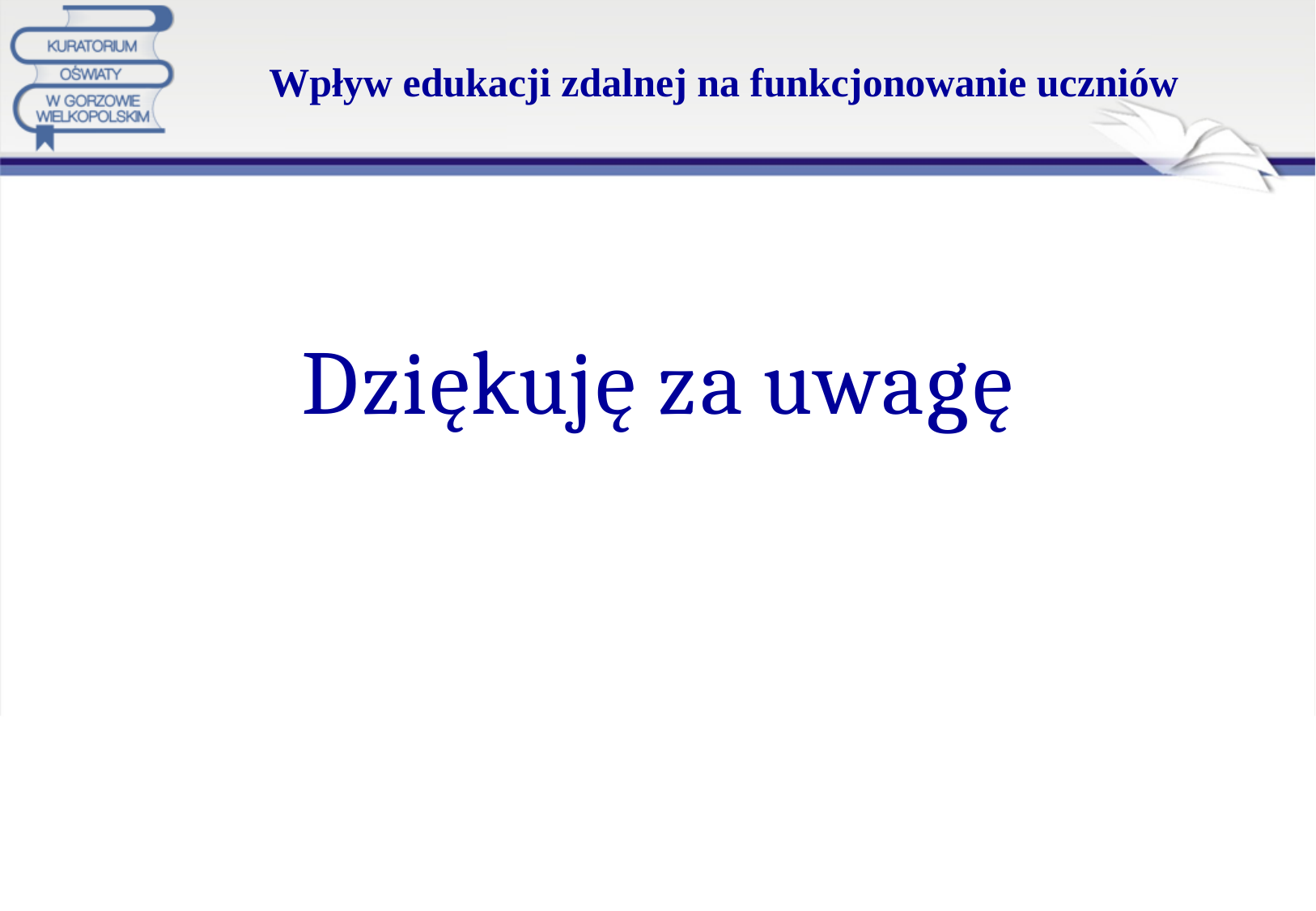

# Wpływ edukacji zdalnej na funkcjonowanie uczniów

Dziękuję za uwagę